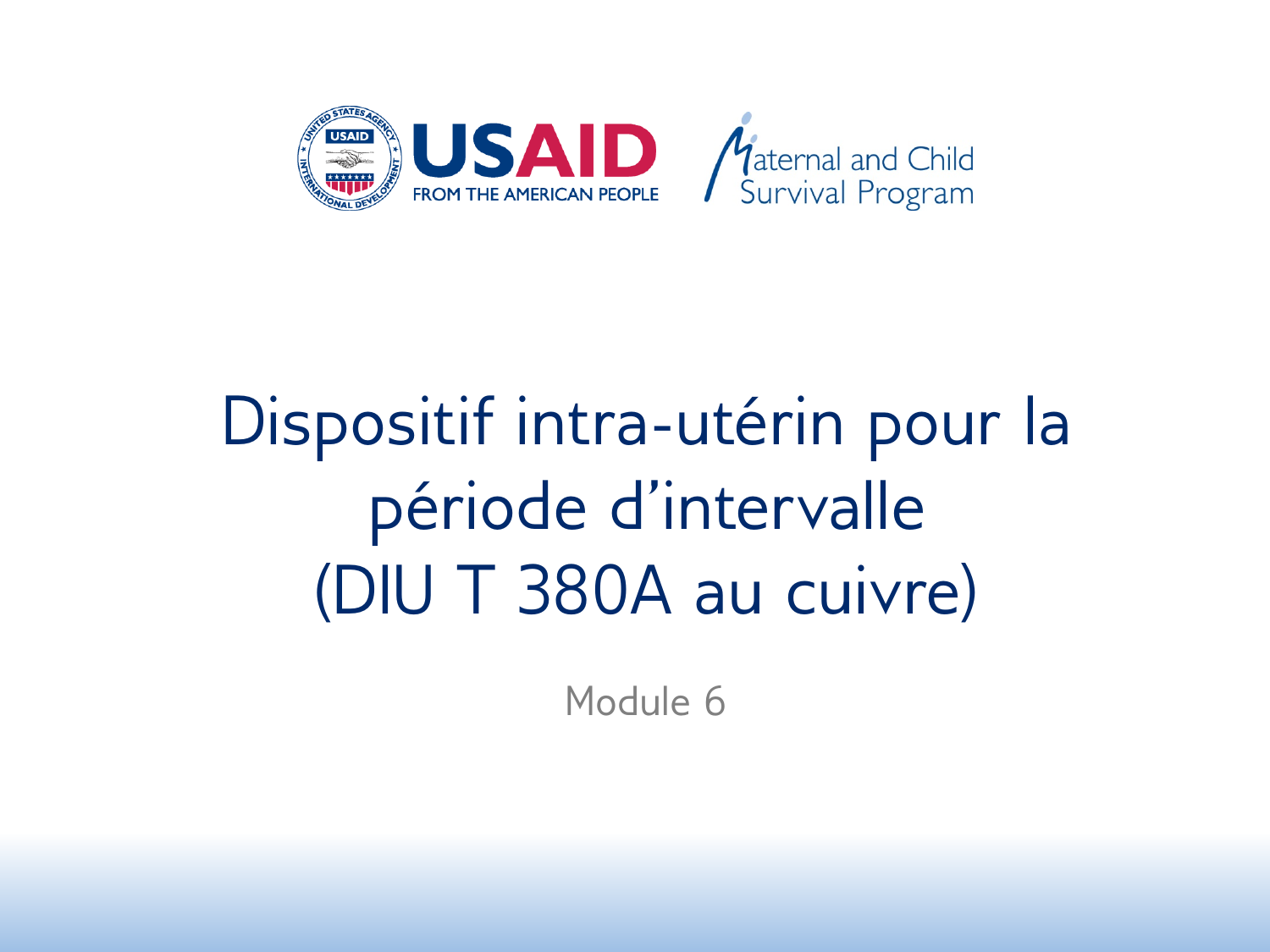

# Dispositif intra-utérin pour la période d’intervalle (DIU T 380A au cuivre)
Module 6